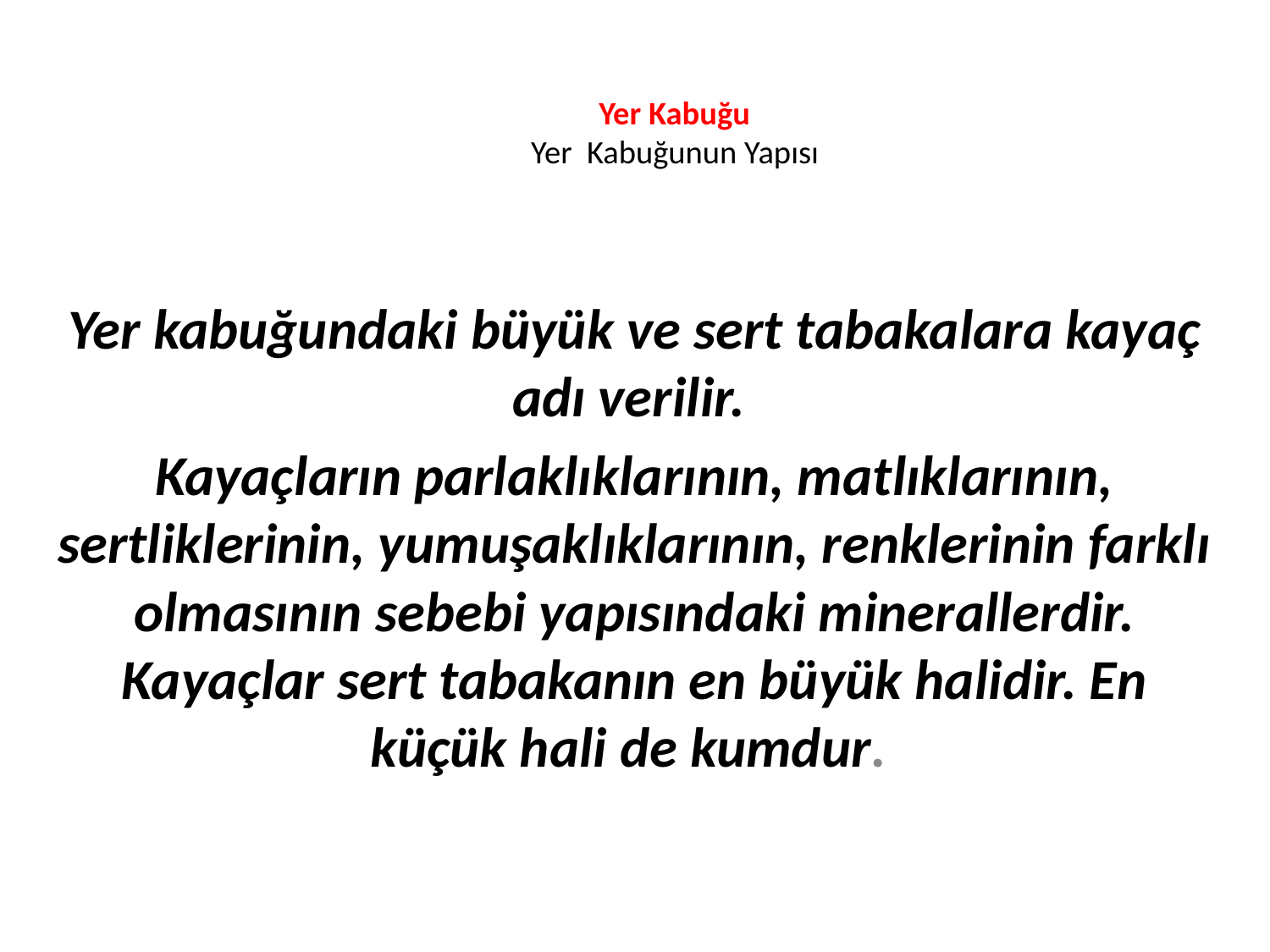

# Yer Kabuğu Yer  Kabuğunun Yapısı
Yer kabuğundaki büyük ve sert tabakalara kayaç adı verilir.
Kayaçların parlaklıklarının, matlıklarının, sertliklerinin, yumuşaklıklarının, renklerinin farklı olmasının sebebi yapısındaki minerallerdir. Kayaçlar sert tabakanın en büyük halidir. En küçük hali de kumdur.